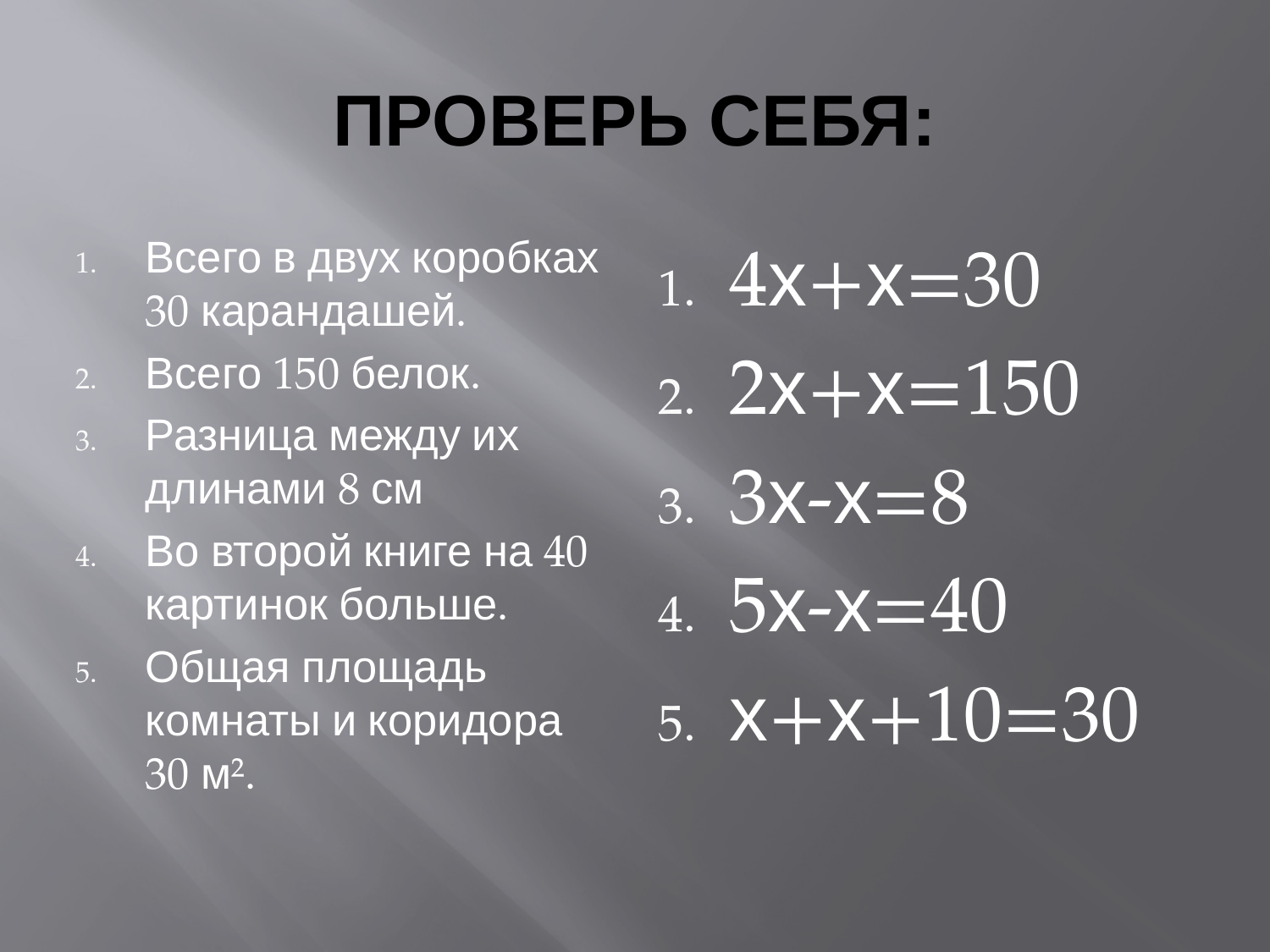

# ПРОВЕРЬ СЕБЯ:
Всего в двух коробках 30 карандашей.
Всего 150 белок.
Разница между их длинами 8 см
Во второй книге на 40 картинок больше.
Общая площадь комнаты и коридора 30 м².

4х+х=30
2х+х=150
3х-х=8
5х-х=40
х+х+10=30